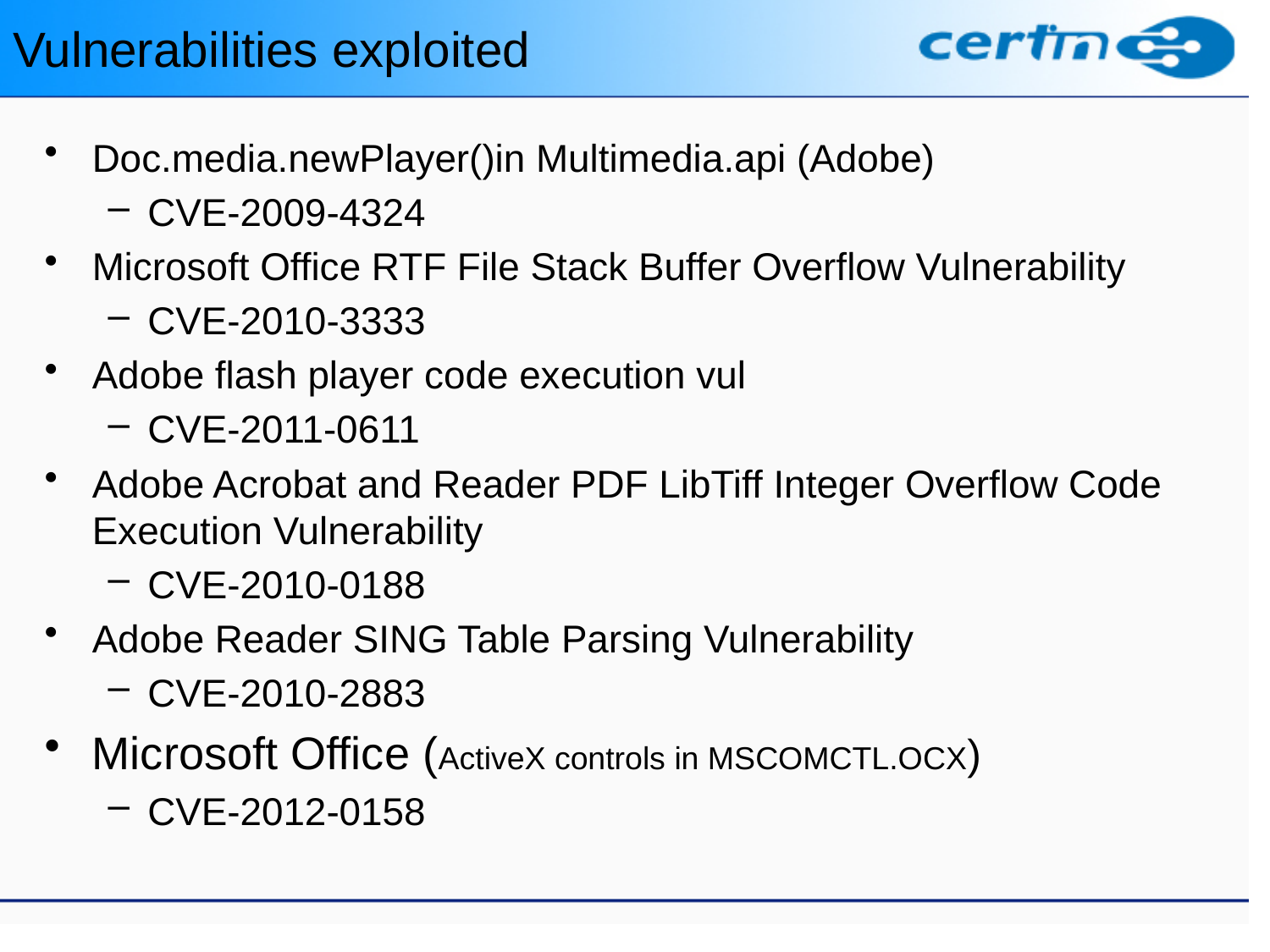

Vulnerabilities exploited
Doc.media.newPlayer()in Multimedia.api (Adobe)
CVE-2009-4324
Microsoft Office RTF File Stack Buffer Overflow Vulnerability
CVE-2010-3333
Adobe flash player code execution vul
CVE-2011-0611
Adobe Acrobat and Reader PDF LibTiff Integer Overflow Code Execution Vulnerability
CVE-2010-0188
Adobe Reader SING Table Parsing Vulnerability
CVE-2010-2883
Microsoft Office (ActiveX controls in MSCOMCTL.OCX)
CVE-2012-0158